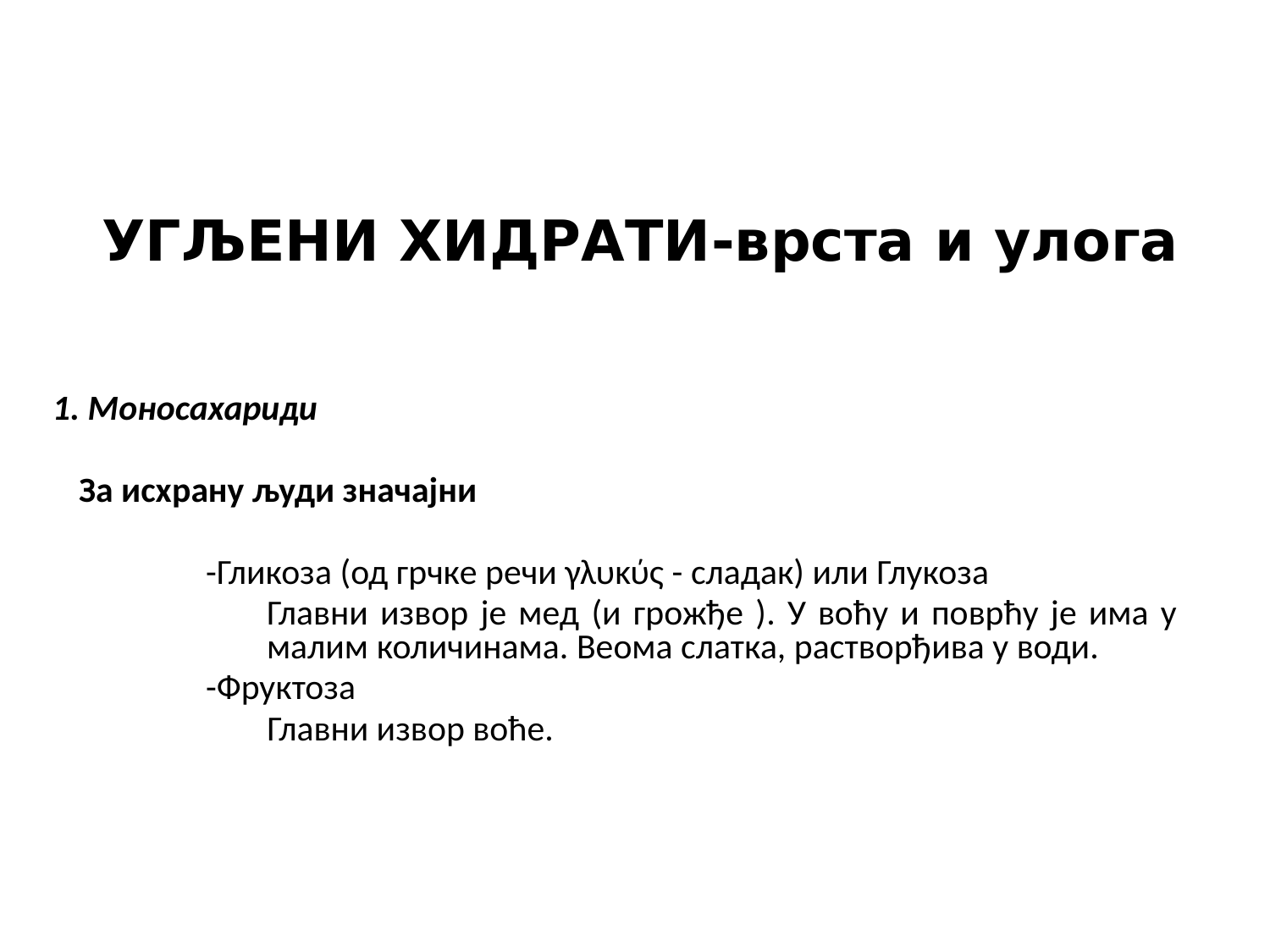

УГЉЕНИ ХИДРАТИ-врста и улога
1. Моносахариди

	За исхрану људи значајни

		-Гликоза (од грчке речи γλυκύς - сладак) или Глукоза
	Главни извор је мед (и грожђе ). У воћу и поврћу је има у малим количинама. Веома слатка, растворђива у води.
		-Фруктоза
   Главни извор воће.